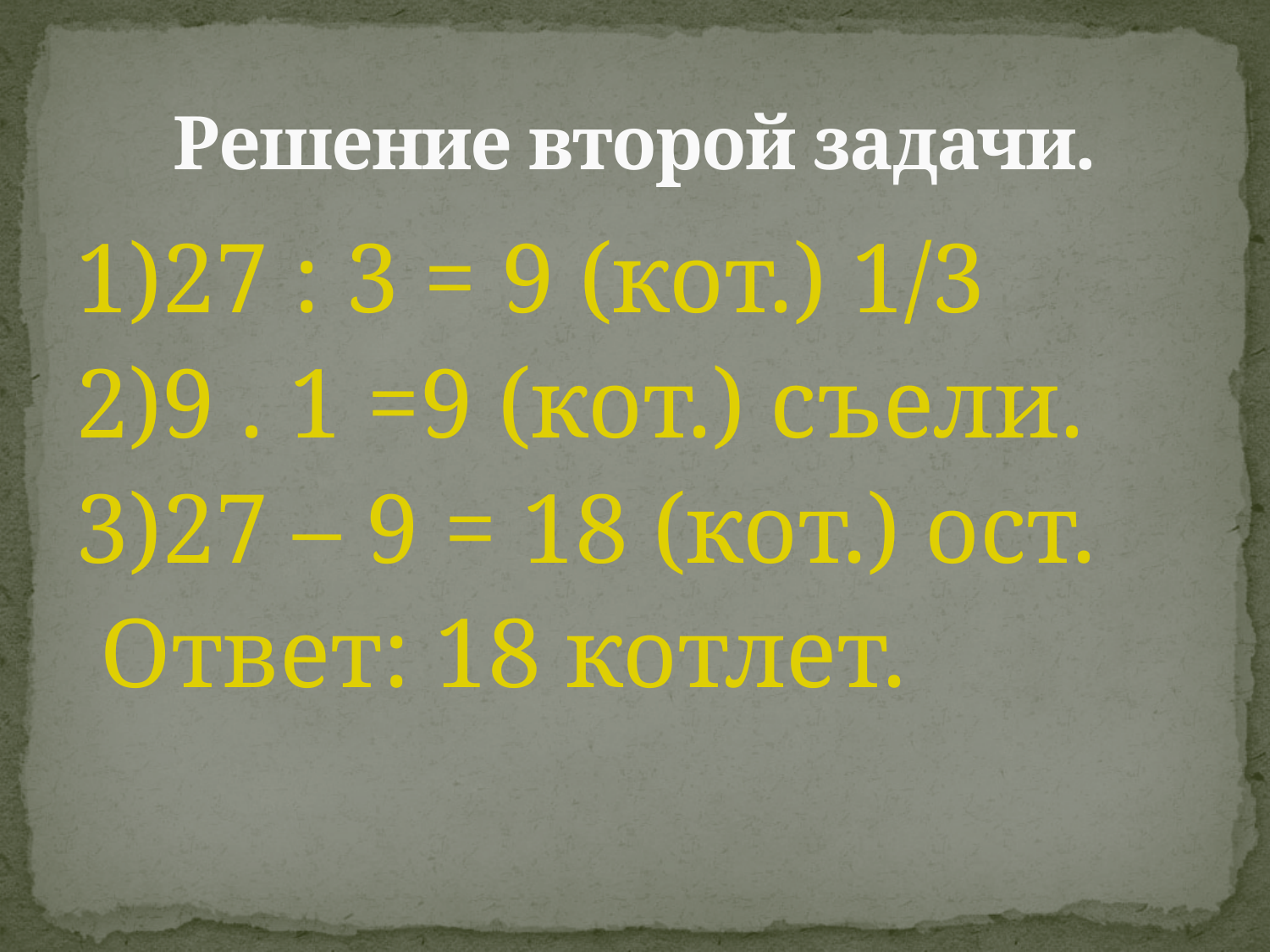

# Решение второй задачи.
1)27 : 3 = 9 (кот.) 1/3
2)9 . 1 =9 (кот.) съели.
3)27 – 9 = 18 (кот.) ост.
 Ответ: 18 котлет.